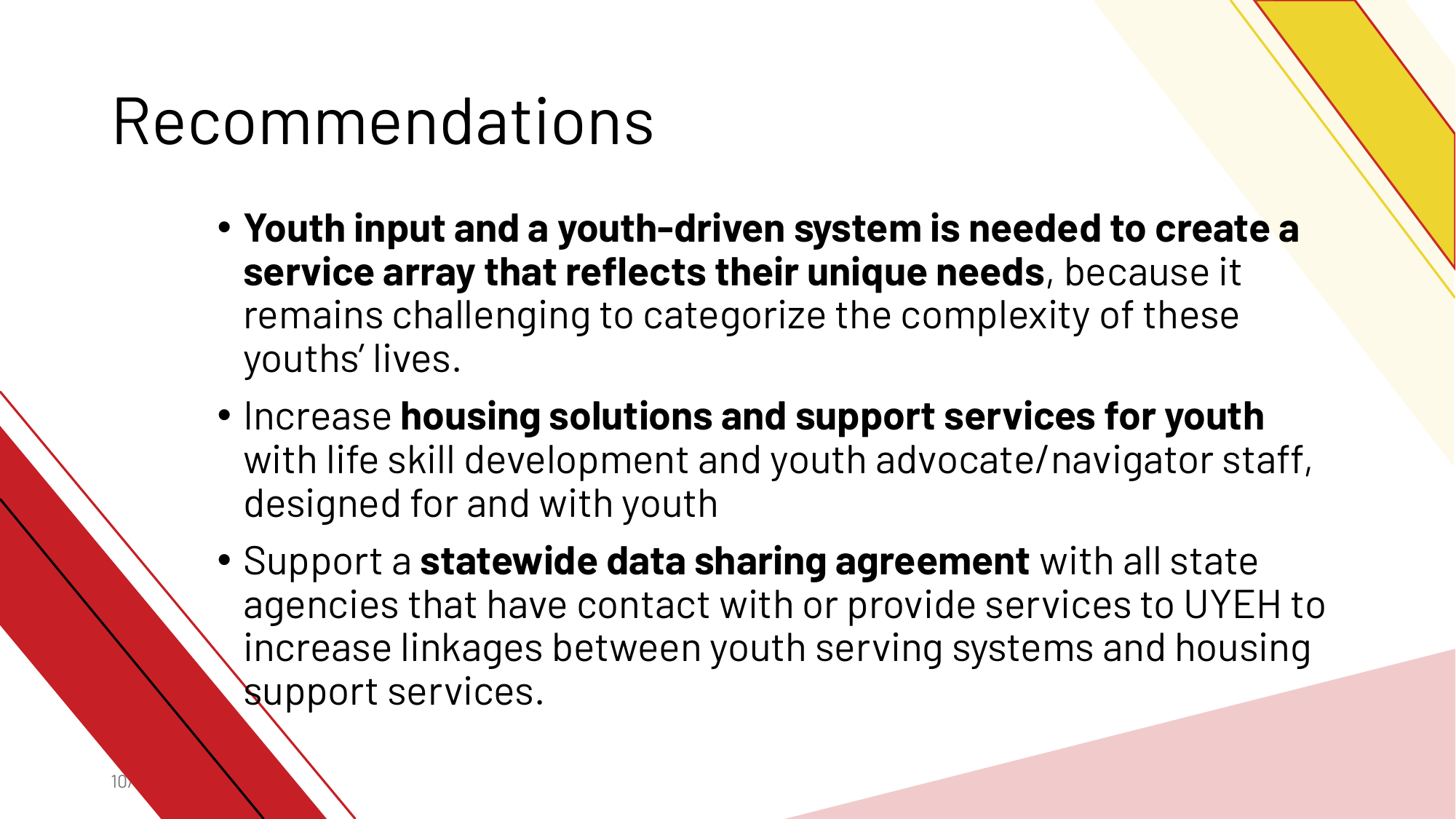

# Recommendations
Youth input and a youth-driven system is needed to create a service array that reflects their unique needs, because it remains challenging to categorize the complexity of these youths’ lives.
Increase housing solutions and support services for youth with life skill development and youth advocate/navigator staff, designed for and with youth
Support a statewide data sharing agreement with all state agencies that have contact with or provide services to UYEH to increase linkages between youth serving systems and housing support services.